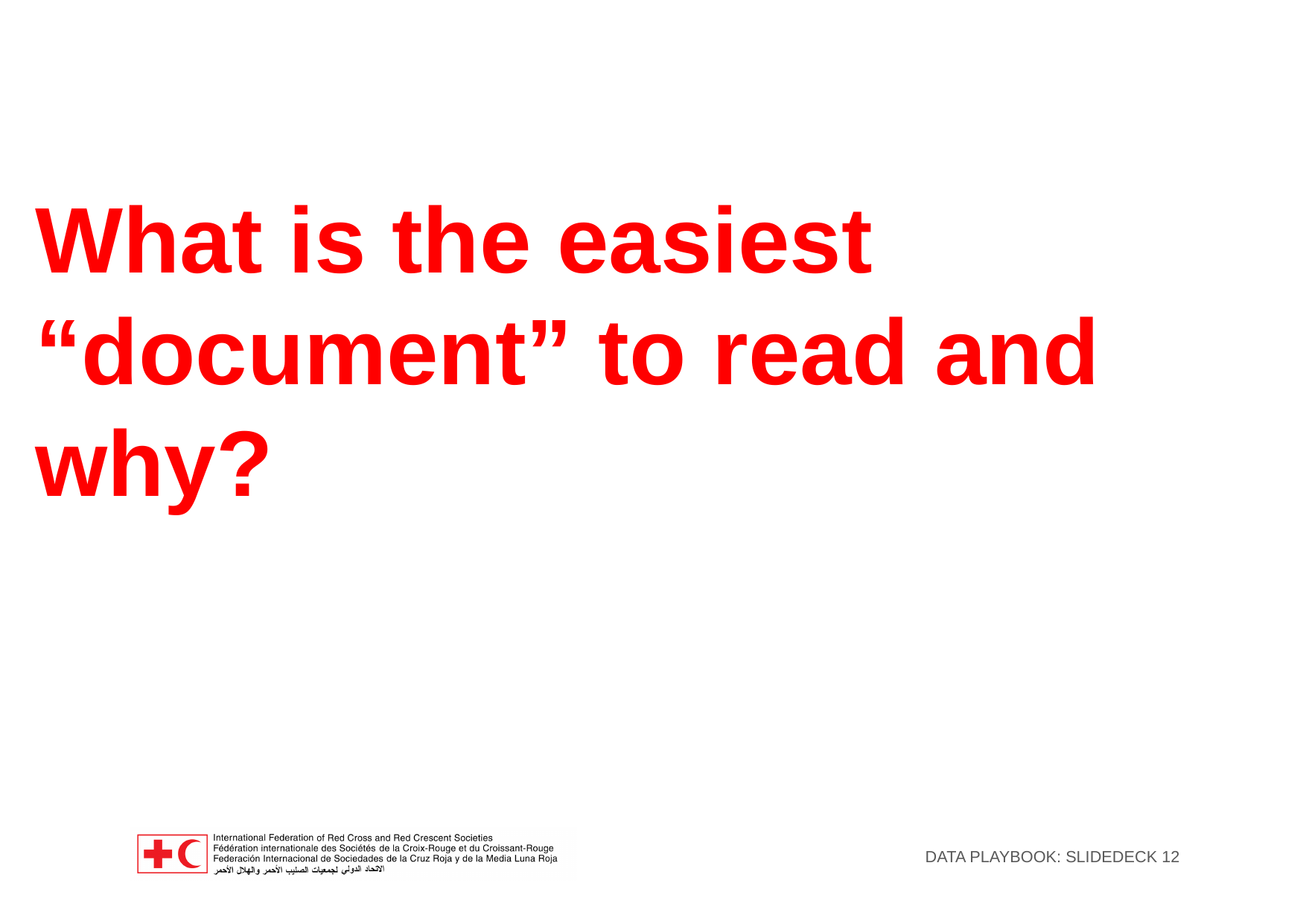

# What is the easiest “document” to read and why?